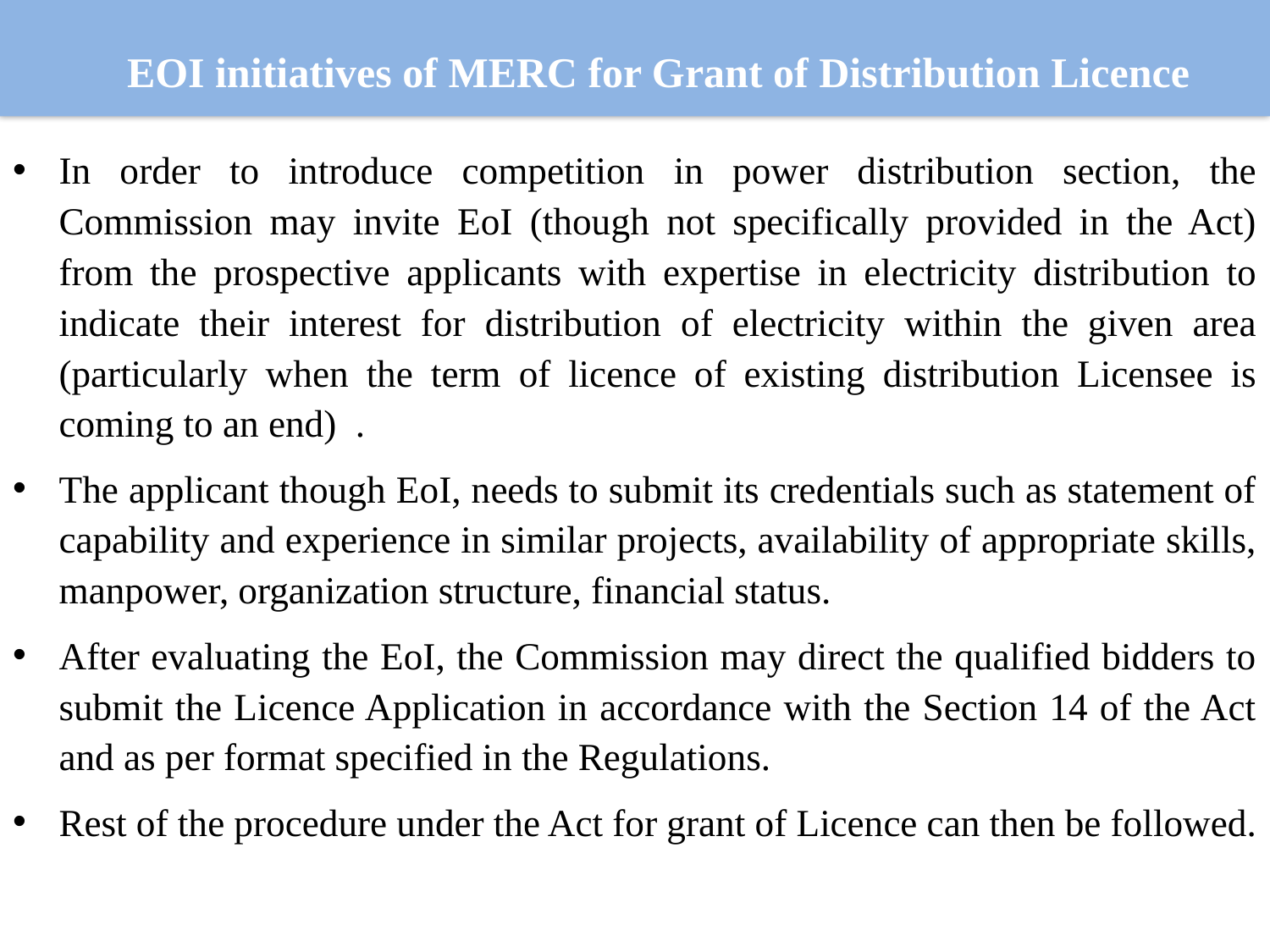

EOI initiatives of MERC for Grant of Distribution Licence

In order to introduce competition in power distribution section, the Commission may invite EoI (though not specifically provided in the Act) from the prospective applicants with expertise in electricity distribution to indicate their interest for distribution of electricity within the given area (particularly when the term of licence of existing distribution Licensee is coming to an end)  .
The applicant though EoI, needs to submit its credentials such as statement of capability and experience in similar projects, availability of appropriate skills, manpower, organization structure, financial status.
After evaluating the EoI, the Commission may direct the qualified bidders to submit the Licence Application in accordance with the Section 14 of the Act and as per format specified in the Regulations.
Rest of the procedure under the Act for grant of Licence can then be followed.